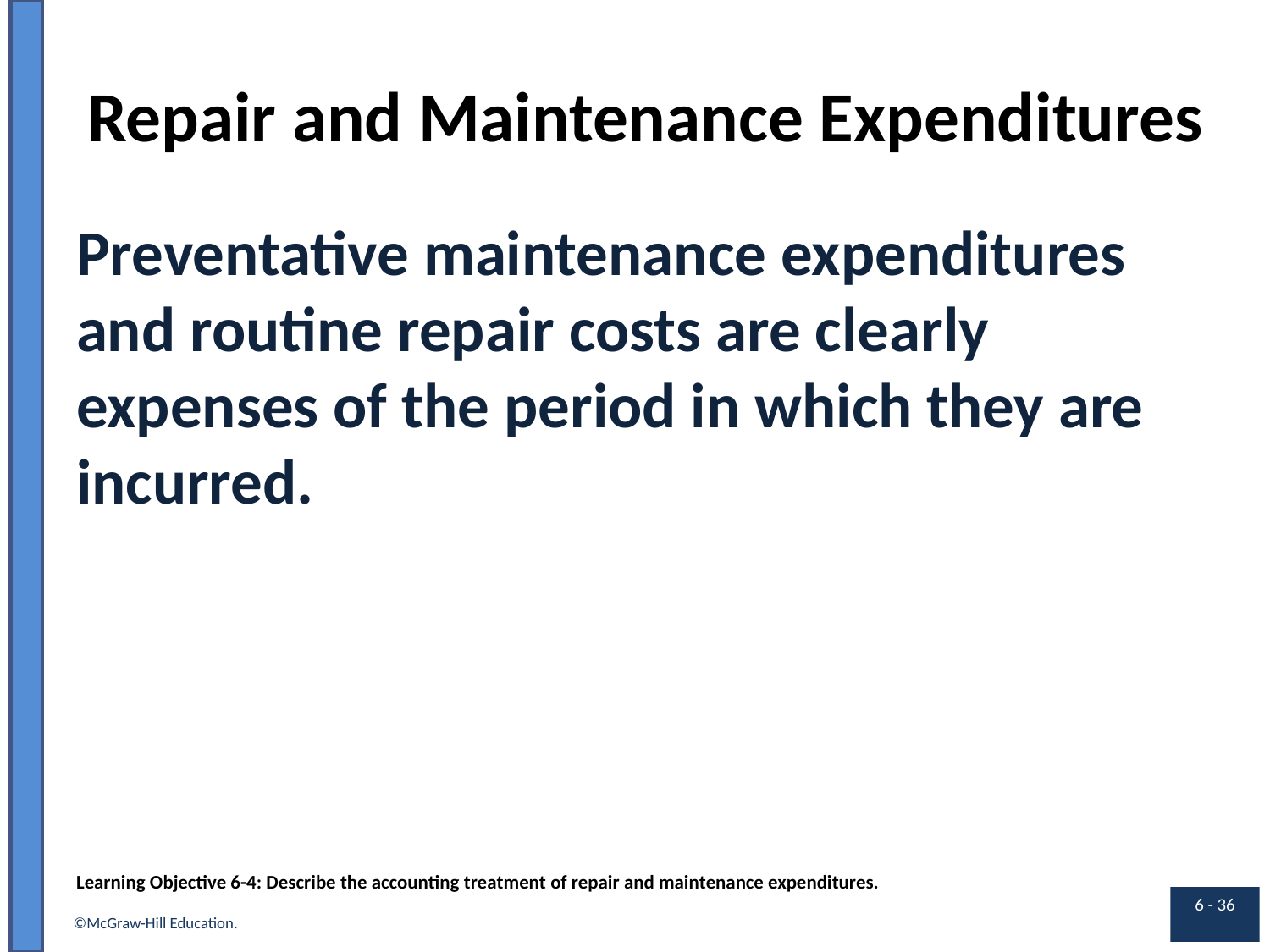

# Repair and Maintenance Expenditures
Preventative maintenance expenditures and routine repair costs are clearly expenses of the period in which they are incurred.
Learning Objective 6-4: Describe the accounting treatment of repair and maintenance expenditures.